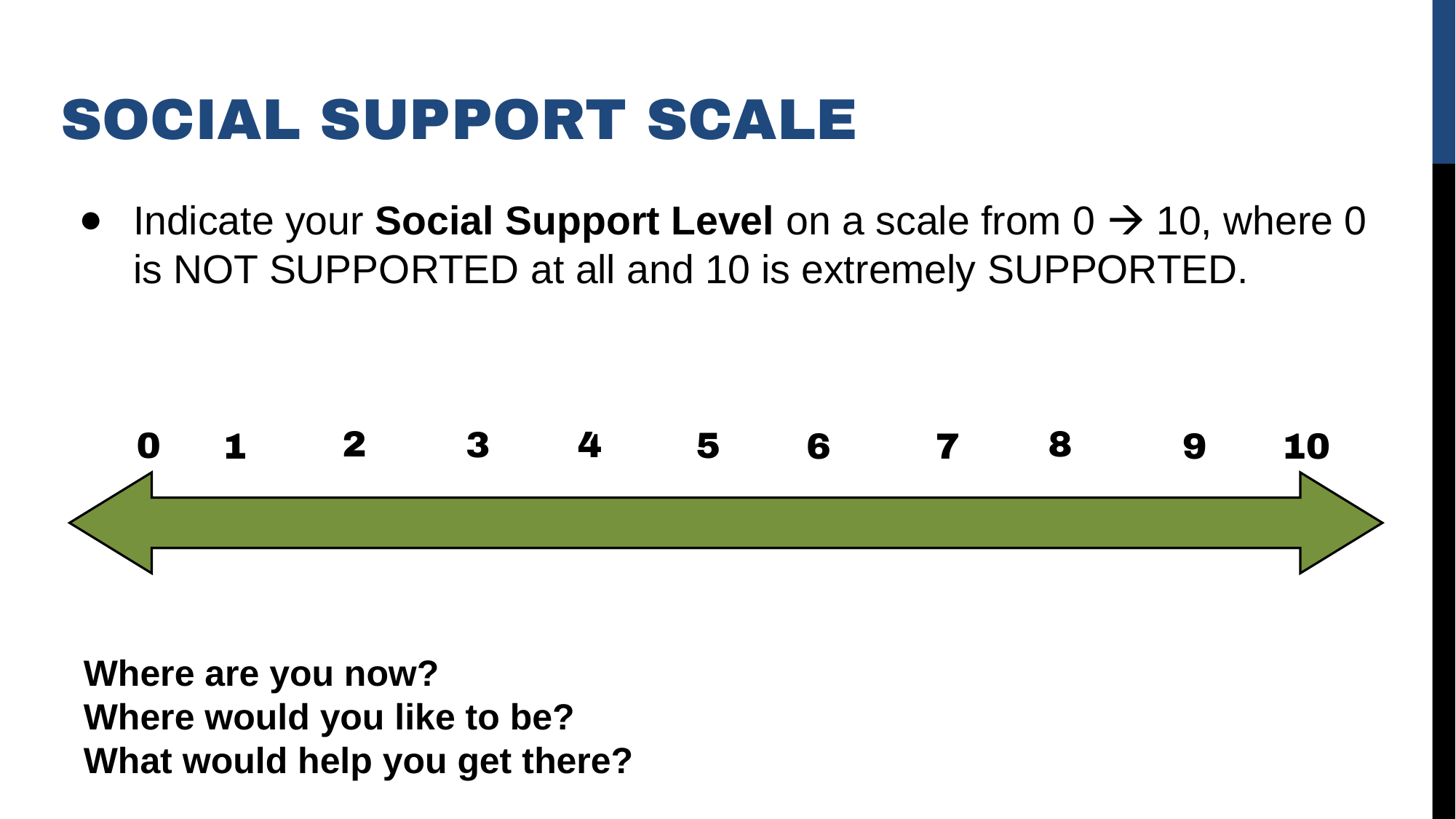

# SOCIAL SUPPORT SCALE
Indicate your Social Support Level on a scale from 0 🡪 10, where 0 is NOT SUPPORTED at all and 10 is extremely SUPPORTED.

2
8
3
4
5
0
9
7
6
1
10

Where are you now?
Where would you like to be?
What would help you get there?